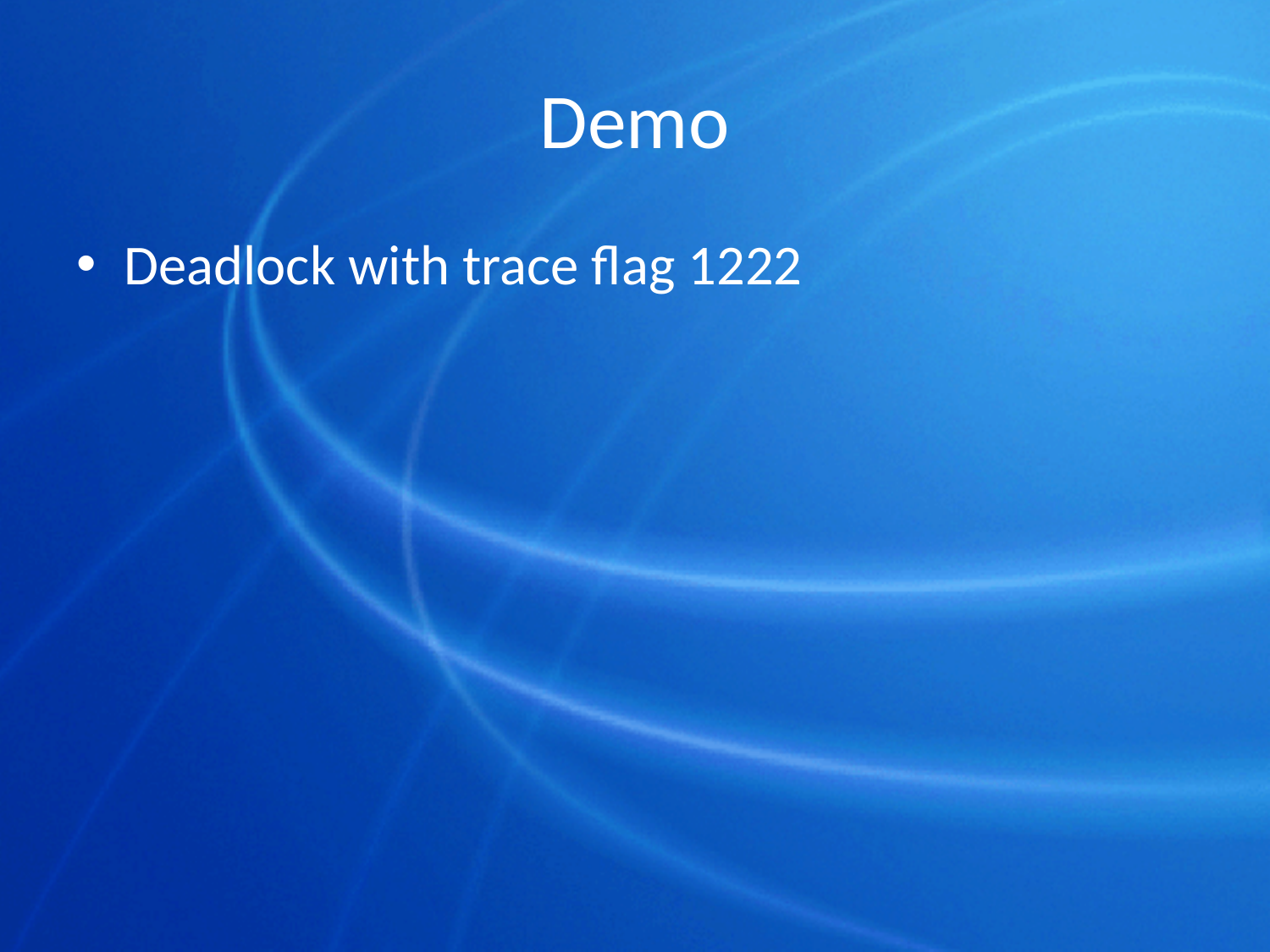

# Demo
Deadlock with trace flag 1222
26